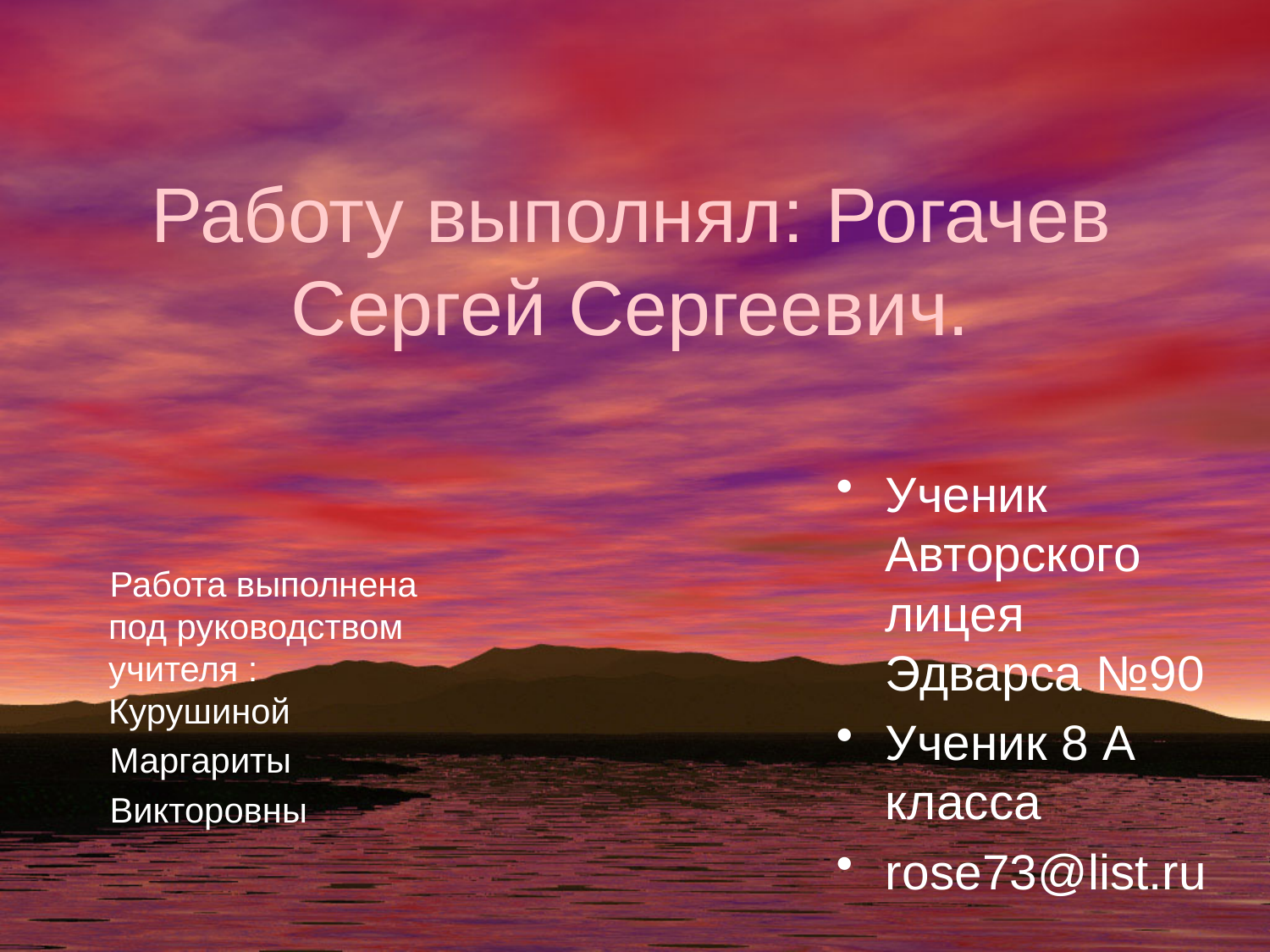

# Работу выполнял: Рогачев Сергей Сергеевич.
Ученик Авторского лицея Эдварса №90
Ученик 8 А класса
rose73@list.ru
      Работа выполнена под руководством учителя : Курушиной
      Маргариты
      Викторовны